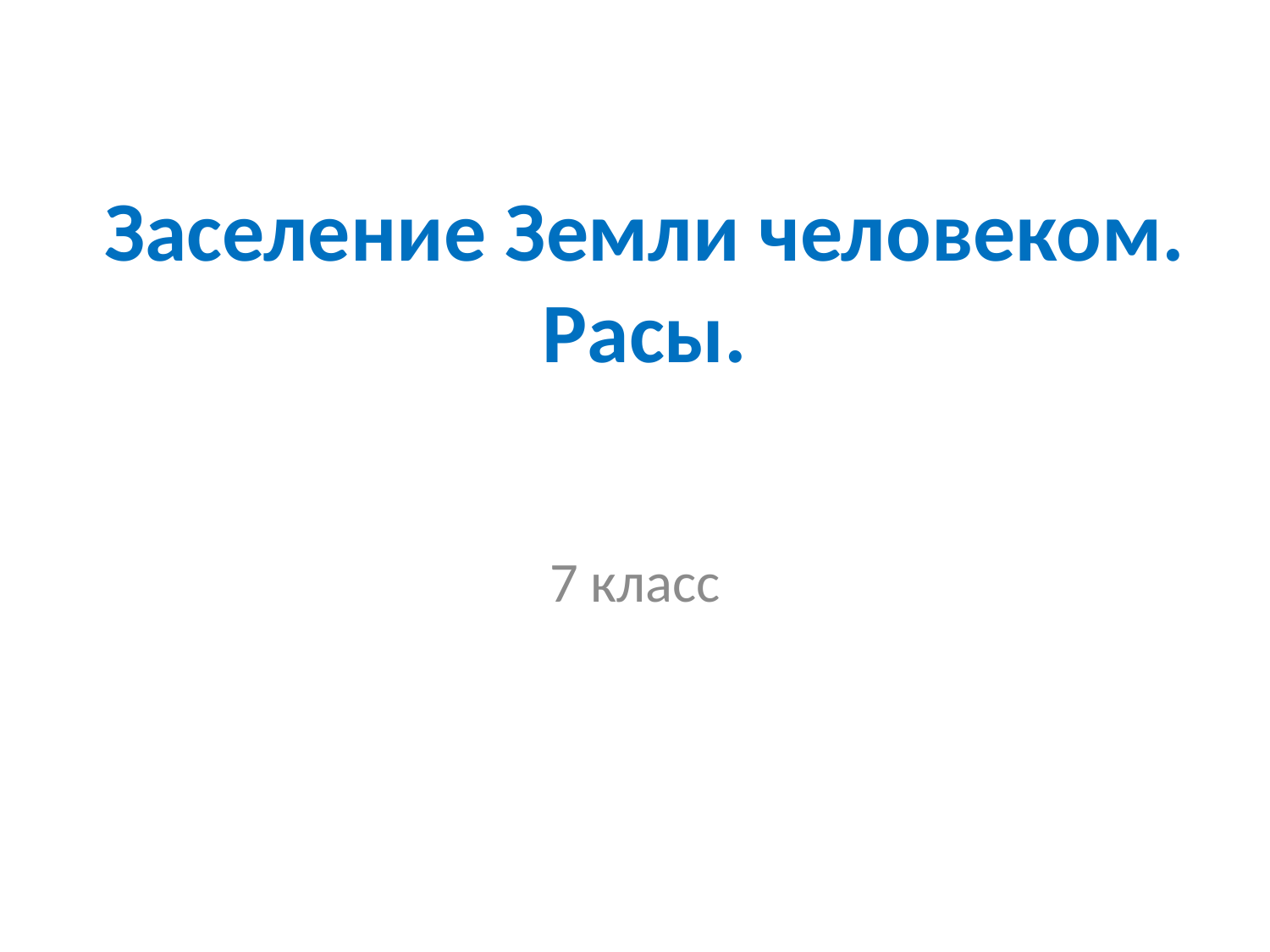

# Заселение Земли человеком. Расы.
7 класс